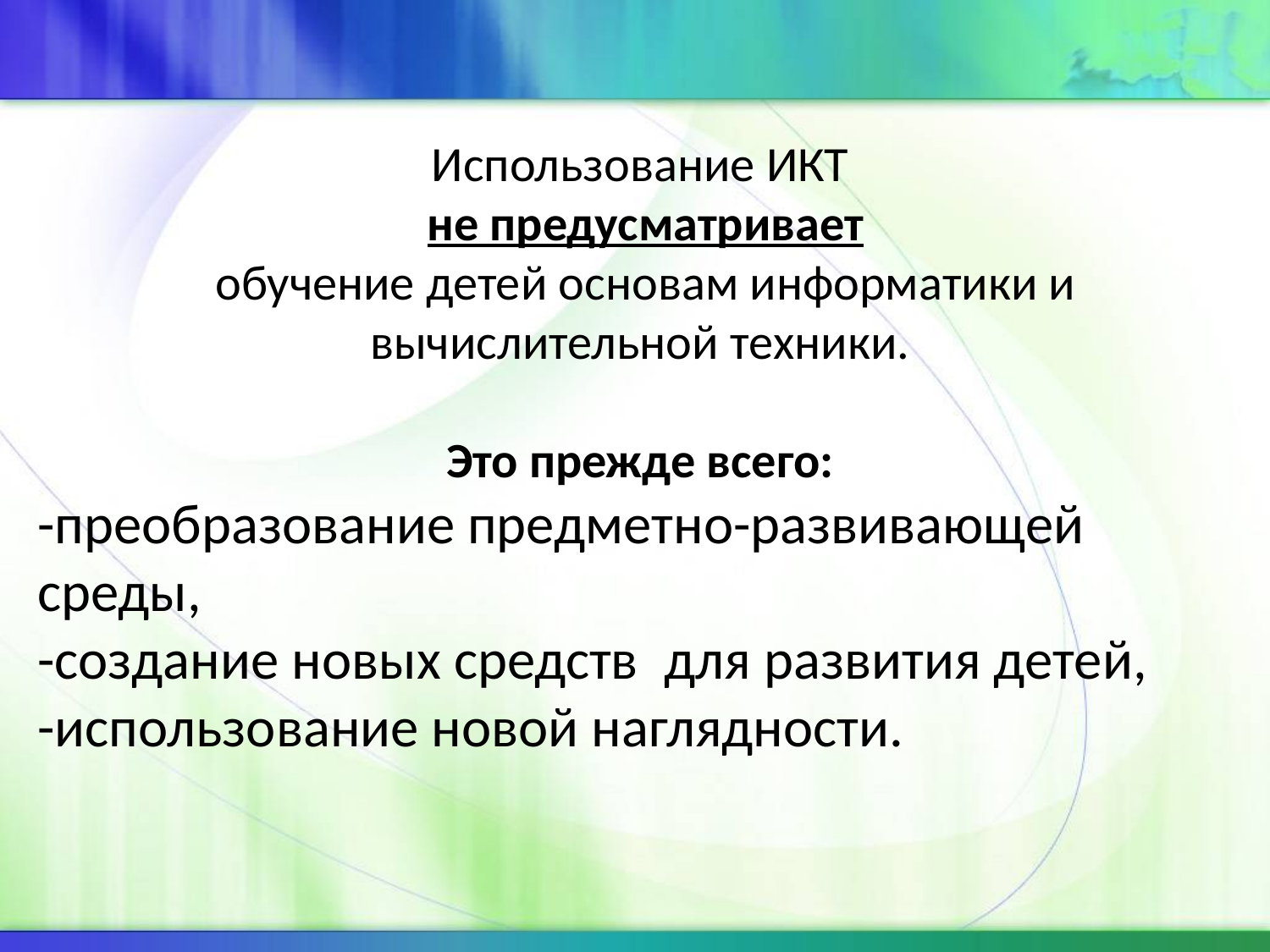

Использование ИКТ
 не предусматривает
 обучение детей основам информатики и вычислительной техники.

Это прежде всего:
-преобразование предметно-развивающей среды,
-создание новых средств  для развития детей,
-использование новой наглядности.